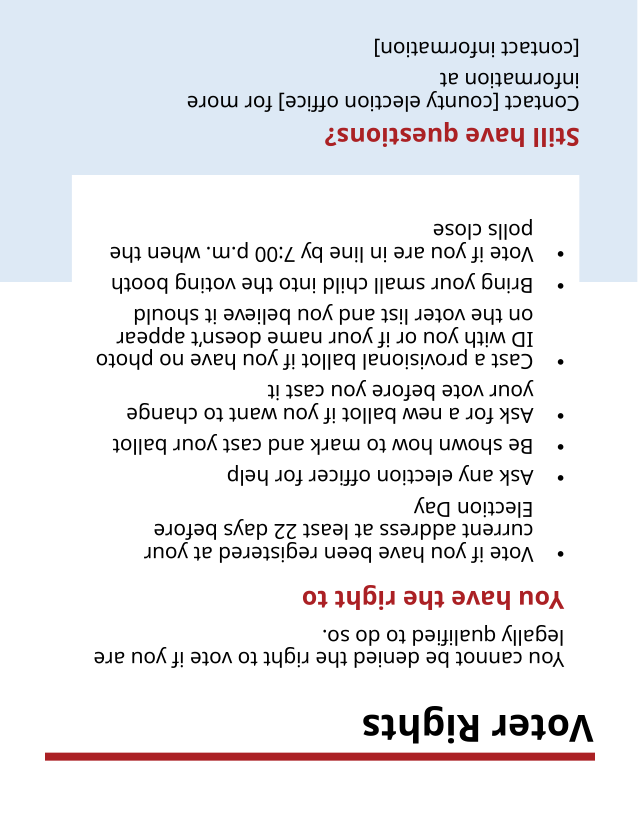

Still have questions?
Contact [county election office] for more information at
[contact information]

You cannot be denied the right to vote if you are legally qualified to do so.
You have the right to
Vote if you have been registered at your current address at least 22 days before Election Day
Ask any election officer for help
Be shown how to mark and cast your ballot
Ask for a new ballot if you want to change your vote before you cast it
Cast a provisional ballot if you have no photo ID with you or if your name doesn’t appear on the voter list and you believe it should
Bring your small child into the voting booth
Vote if you are in line by 7:00 p.m. when the polls close

# Voter Rights